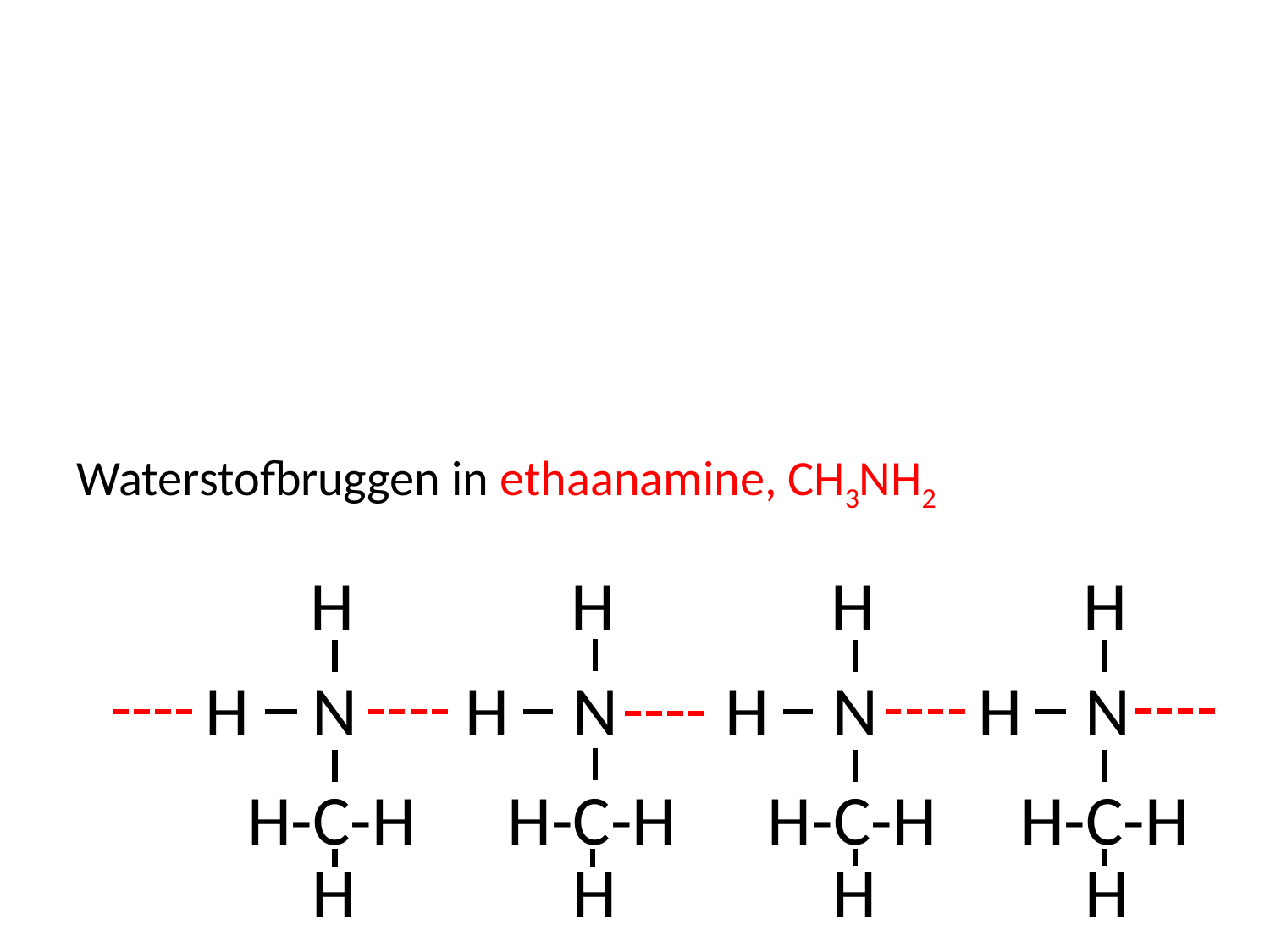

Waterstofbruggen in ethaanamine, CH3NH2

H
H
H
H
H    N
H    N
H    N
H    N
H-C-H

H-C-H
H-C-H
H-C-H
H
H
H
H